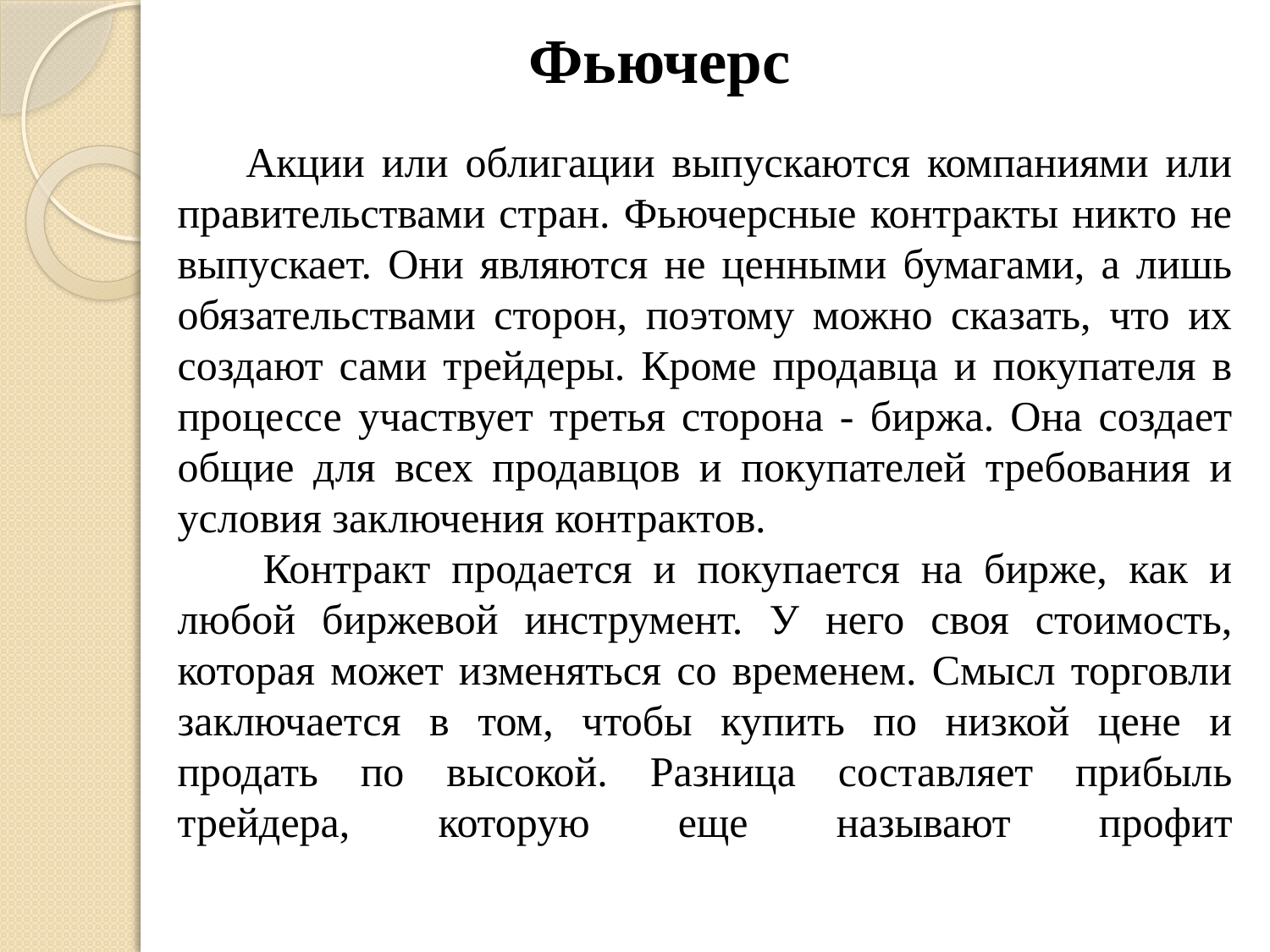

# Фьючерс

    Акции или облигации выпускаются компаниями или правительствами стран. Фьючерсные контракты никто не выпускает. Они являются не ценными бумагами, а лишь обязательствами сторон, поэтому можно сказать, что их создают сами трейдеры. Кроме продавца и покупателя в процессе участвует третья сторона - биржа. Она создает общие для всех продавцов и покупателей требования и условия заключения контрактов.
    Контракт продается и покупается на бирже, как и любой биржевой инструмент. У него своя стоимость, которая может изменяться со временем. Смысл торговли заключается в том, чтобы купить по низкой цене и продать по высокой. Разница составляет прибыль трейдера, которую еще называют профит